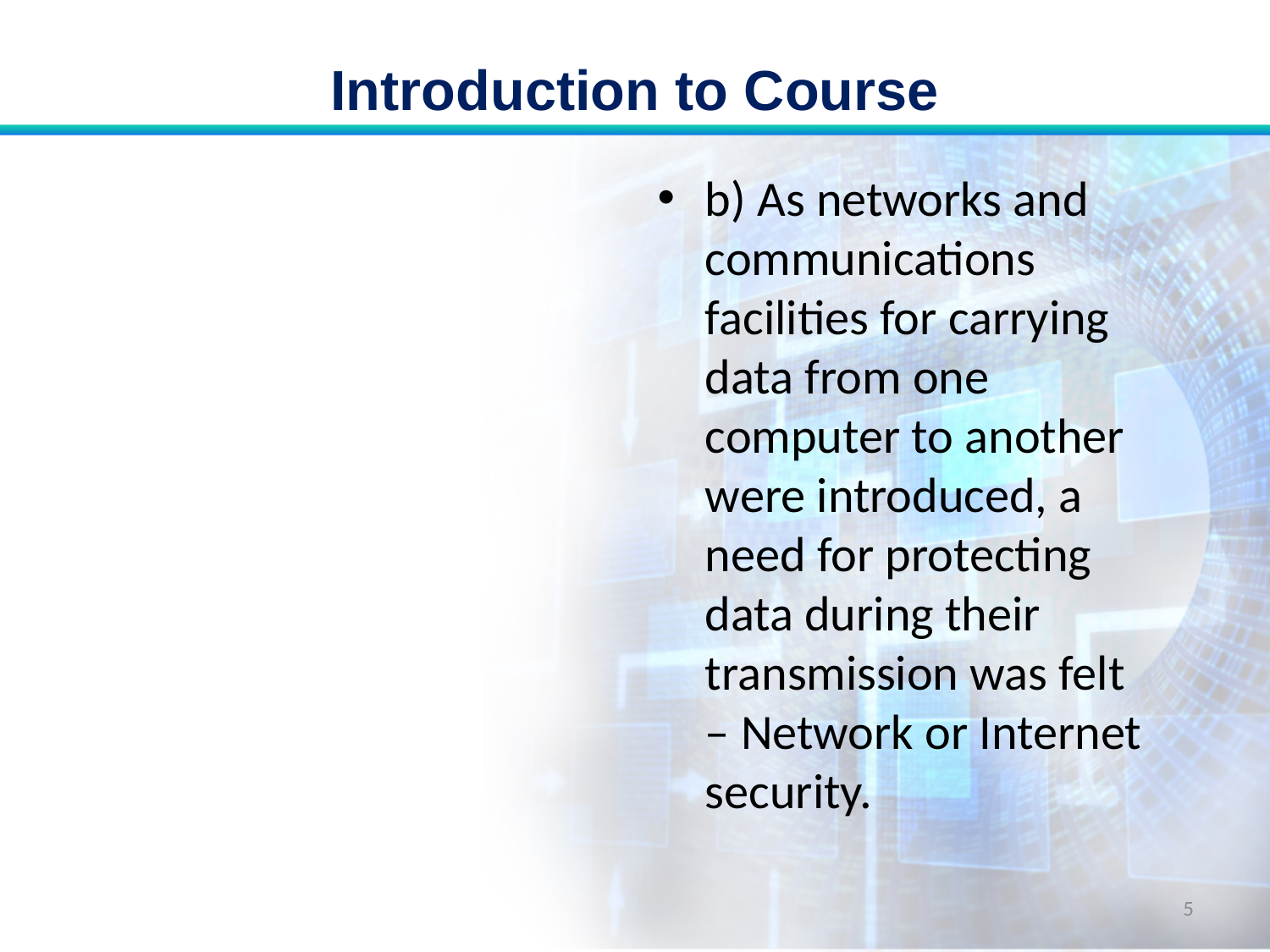

# Introduction to Course
b) As networks and communications facilities for carrying data from one computer to another were introduced, a need for protecting data during their transmission was felt – Network or Internet security.

5